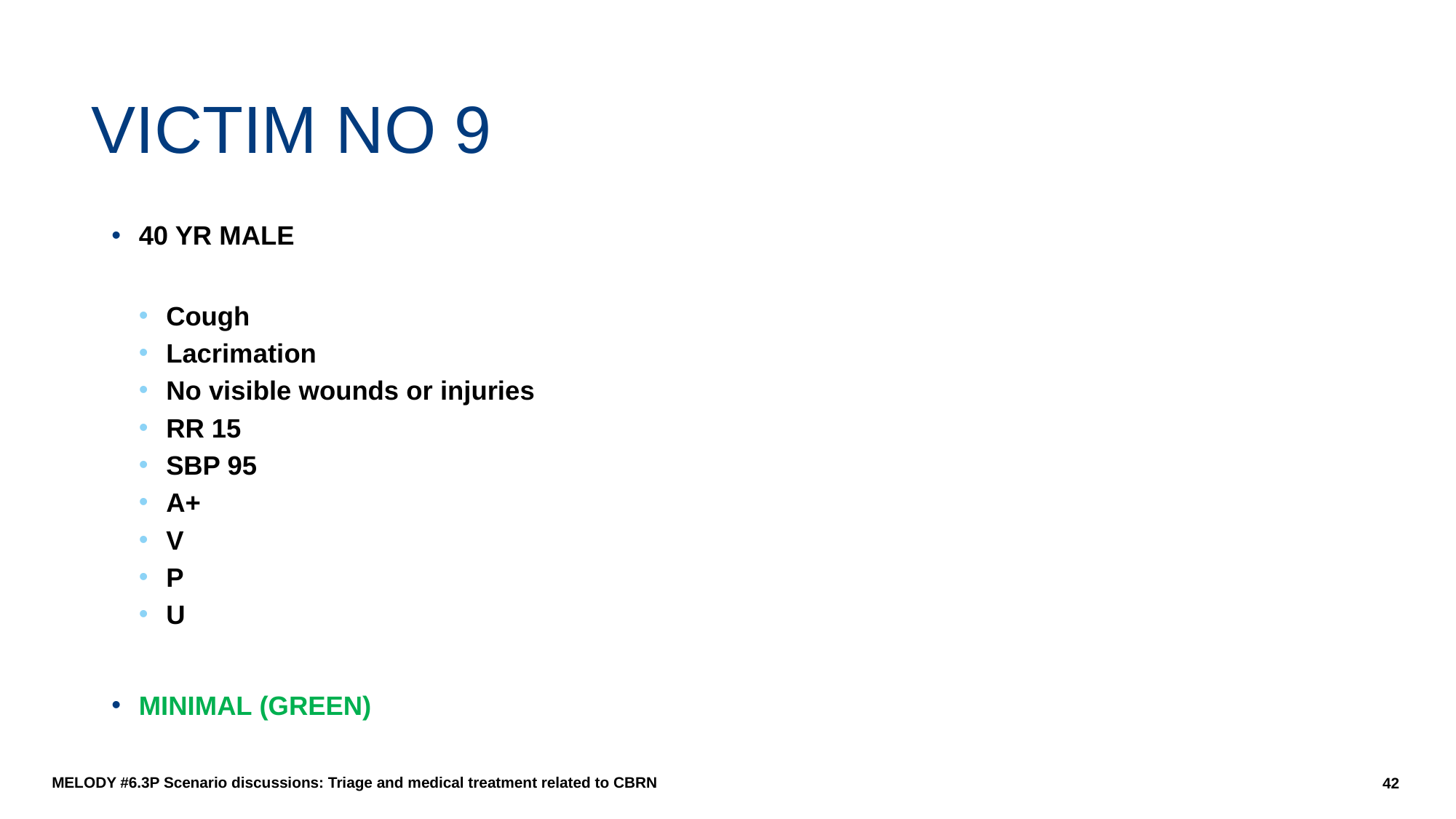

# VICTIM NO 9
40 YR MALE

Cough
Lacrimation
No visible wounds or injuries
RR 15
SBP 95
A+
V
P
U

MINIMAL (GREEN)

MELODY #6.3P Scenario discussions: Triage and medical treatment related to CBRN
42